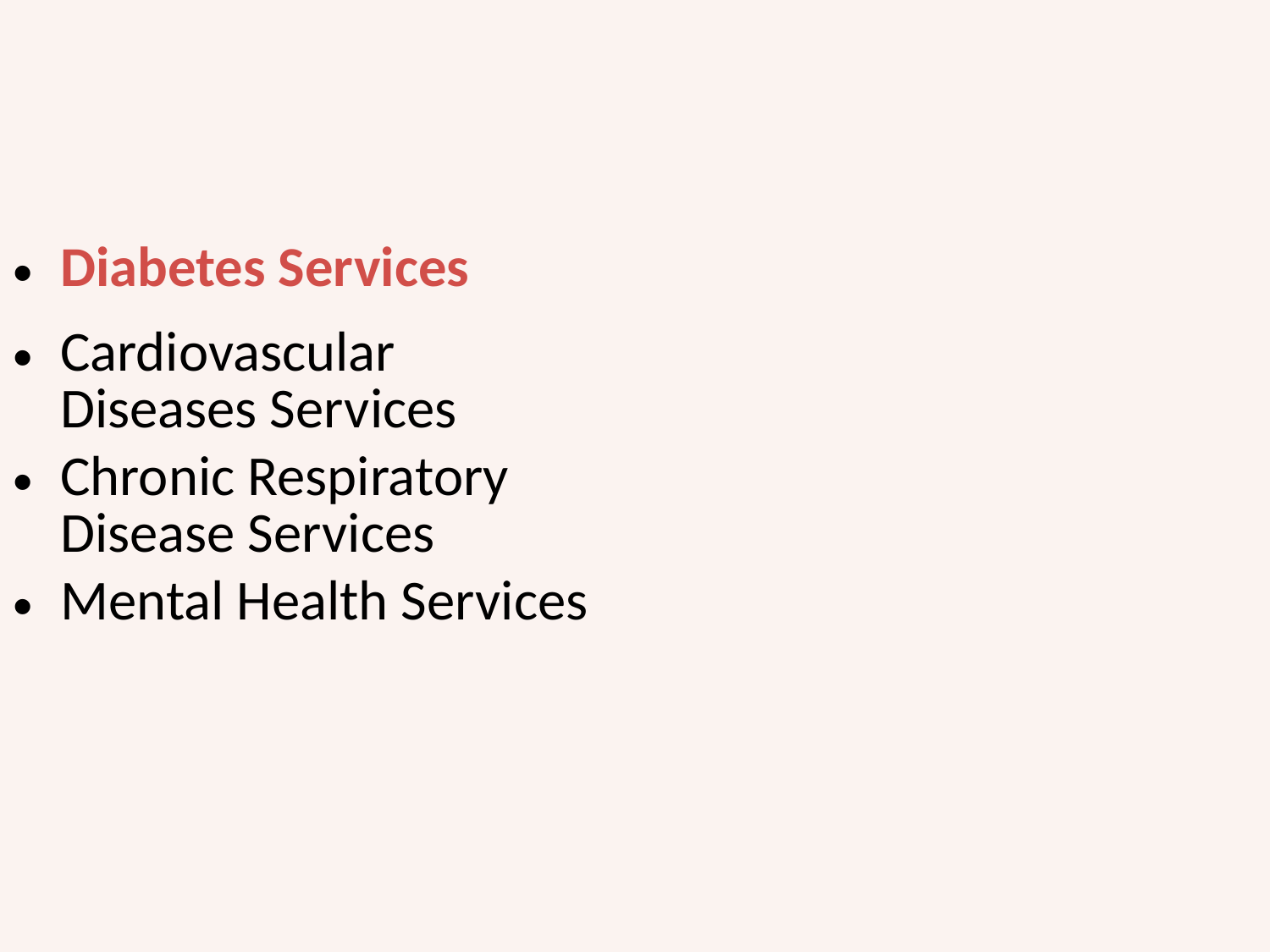

Diabetes Services
Cardiovascular Diseases Services
Chronic Respiratory Disease Services
Mental Health Services